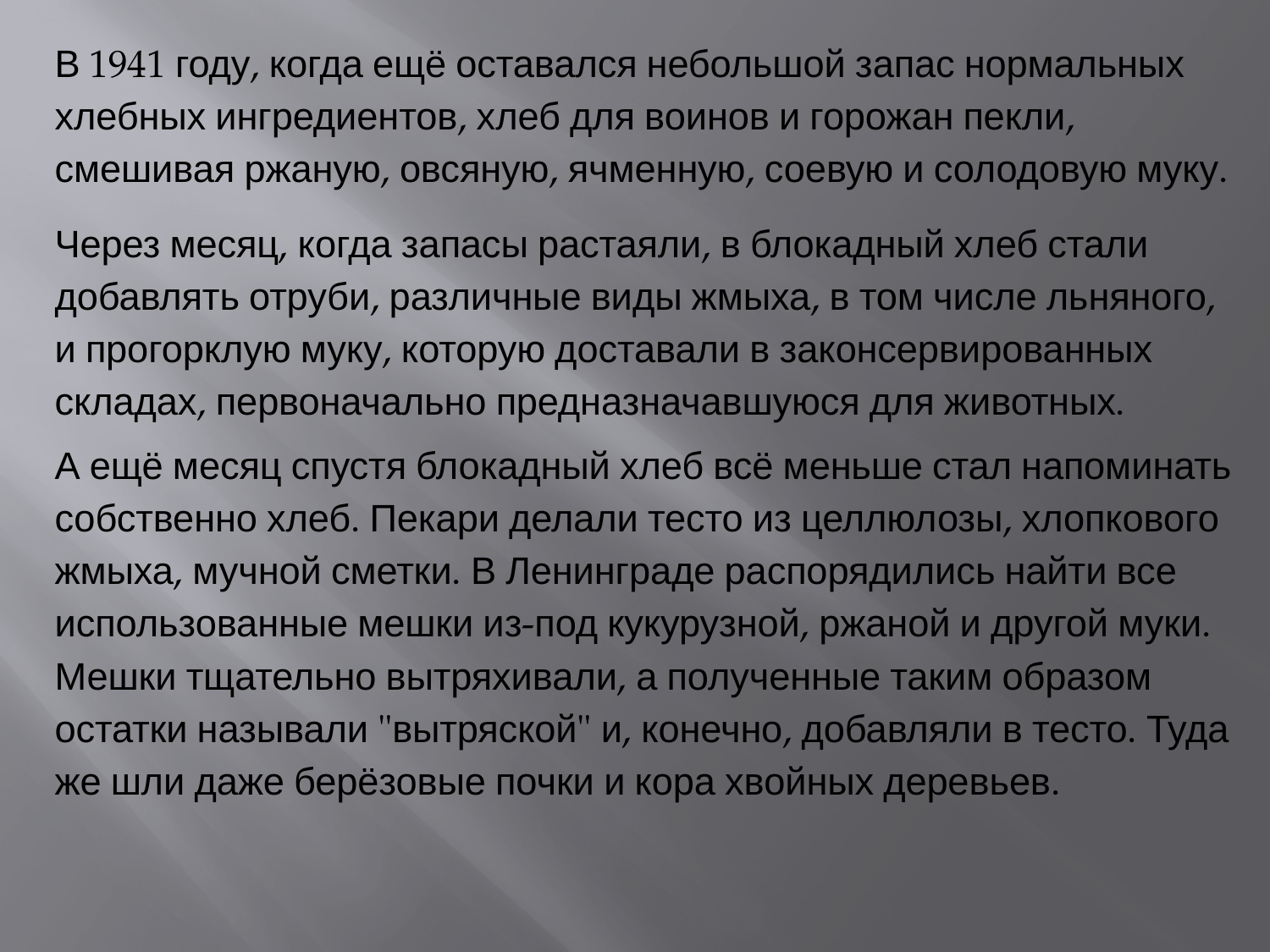

В 1941 году, когда ещё оставался небольшой запас нормальных хлебных ингредиентов, хлеб для воинов и горожан пекли, смешивая ржаную, овсяную, ячменную, соевую и солодовую муку.
Через месяц, когда запасы растаяли, в блокадный хлеб стали добавлять отруби, различные виды жмыха, в том числе льняного, и прогорклую муку, которую доставали в законсервированных складах, первоначально предназначавшуюся для животных.
А ещё месяц спустя блокадный хлеб всё меньше стал напоминать собственно хлеб. Пекари делали тесто из целлюлозы, хлопкового жмыха, мучной сметки. В Ленинграде распорядились найти все использованные мешки из-под кукурузной, ржаной и другой муки. Мешки тщательно вытряхивали, а полученные таким образом остатки называли "вытряской" и, конечно, добавляли в тесто. Туда же шли даже берёзовые почки и кора хвойных деревьев.